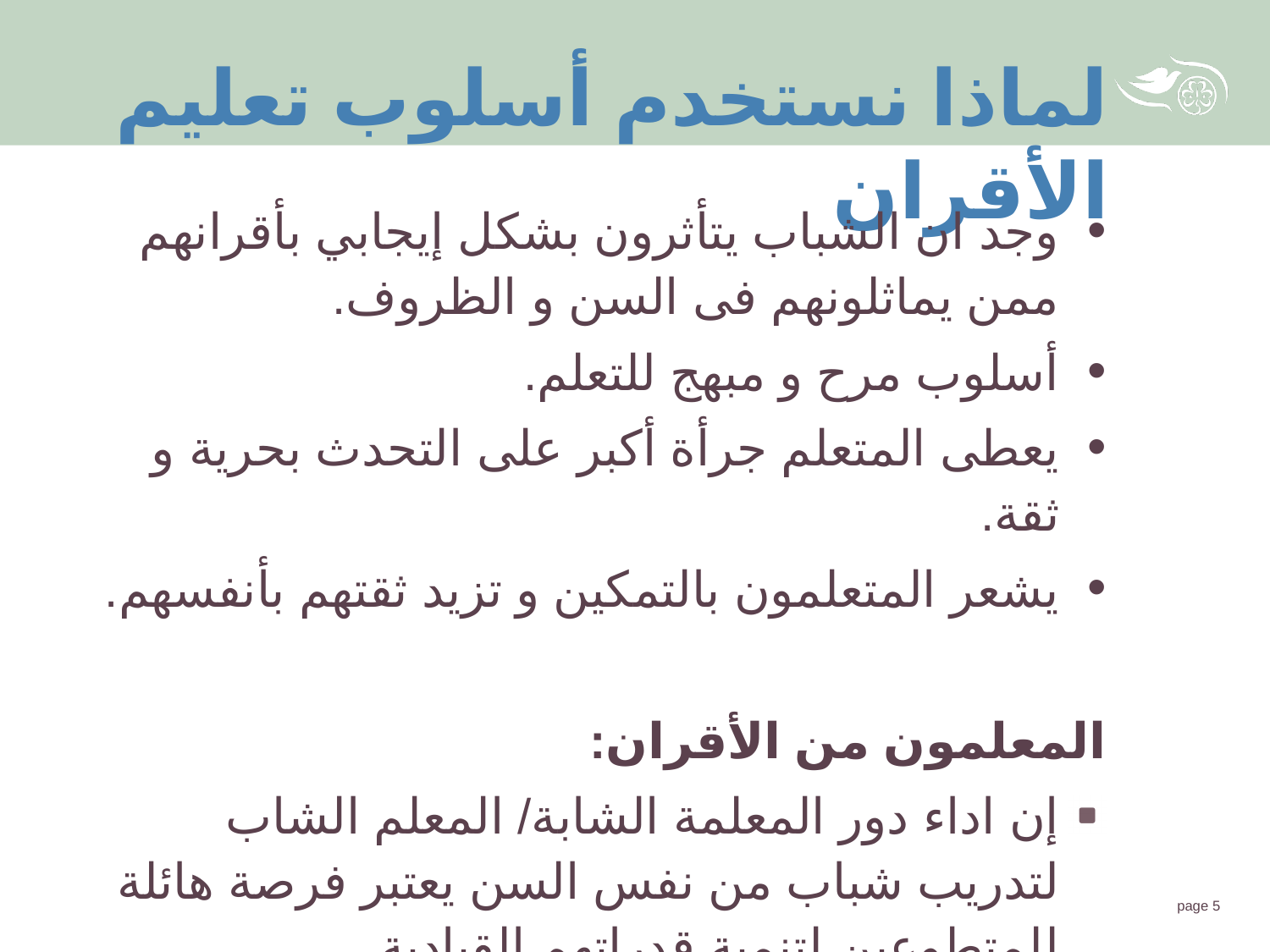

لماذا نستخدم أسلوب تعليم الأقران
وجد ان الشباب يتأثرون بشكل إيجابي بأقرانهم ممن يماثلونهم فى السن و الظروف.
أسلوب مرح و مبهج للتعلم.
يعطى المتعلم جرأة أكبر على التحدث بحرية و ثقة.
يشعر المتعلمون بالتمكين و تزيد ثقتهم بأنفسهم.

المعلمون من الأقران:
إن اداء دور المعلمة الشابة/ المعلم الشاب  لتدريب شباب من نفس السن يعتبر فرصة هائلة للمتطوعين لتنمية قدراتهم القيادية.